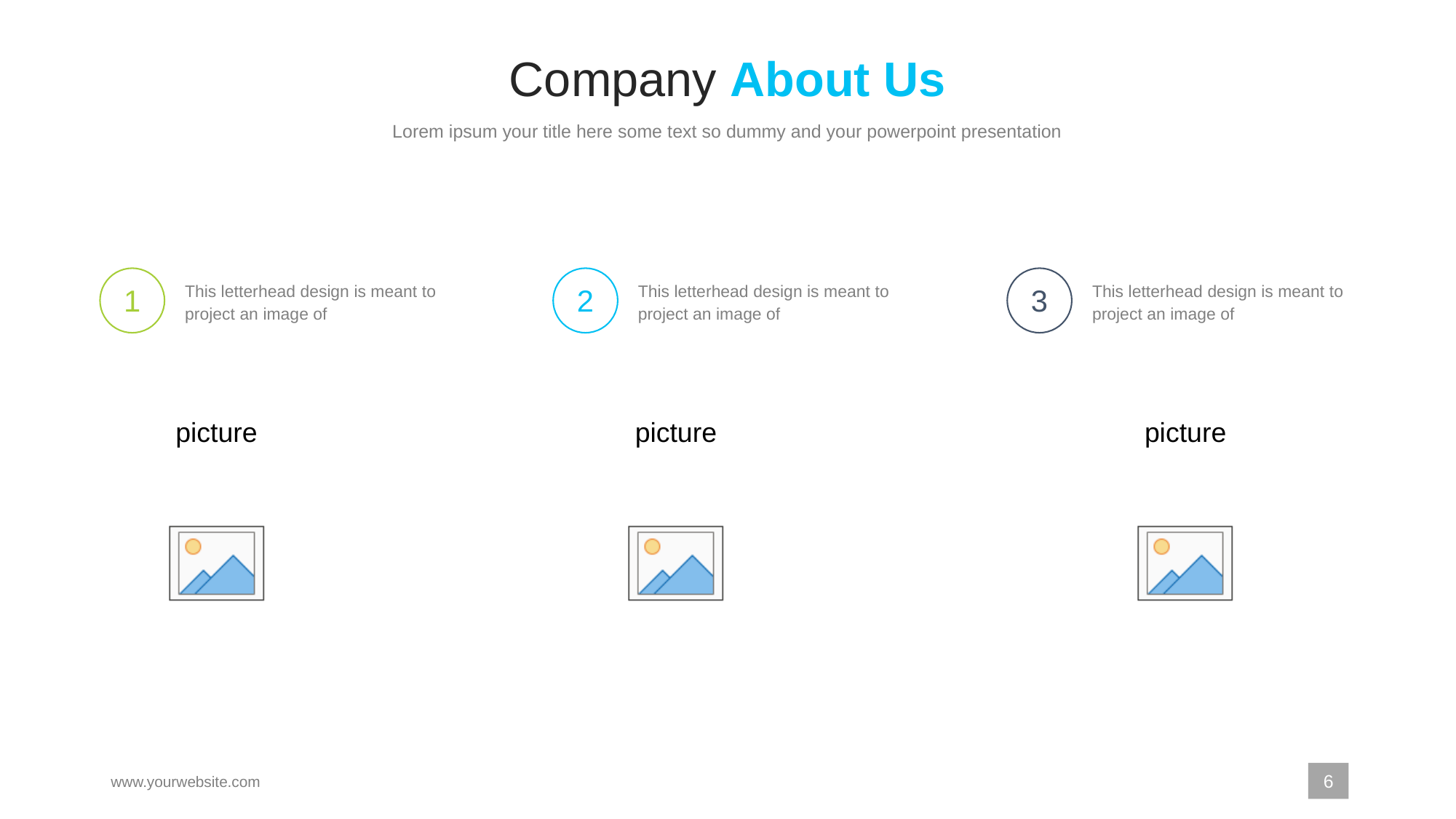

# Company About Us
Lorem ipsum your title here some text so dummy and your powerpoint presentation

This letterhead design is meant to project an image of
This letterhead design is meant to project an image of
This letterhead design is meant to project an image of
1
2
3

6
www.yourwebsite.com